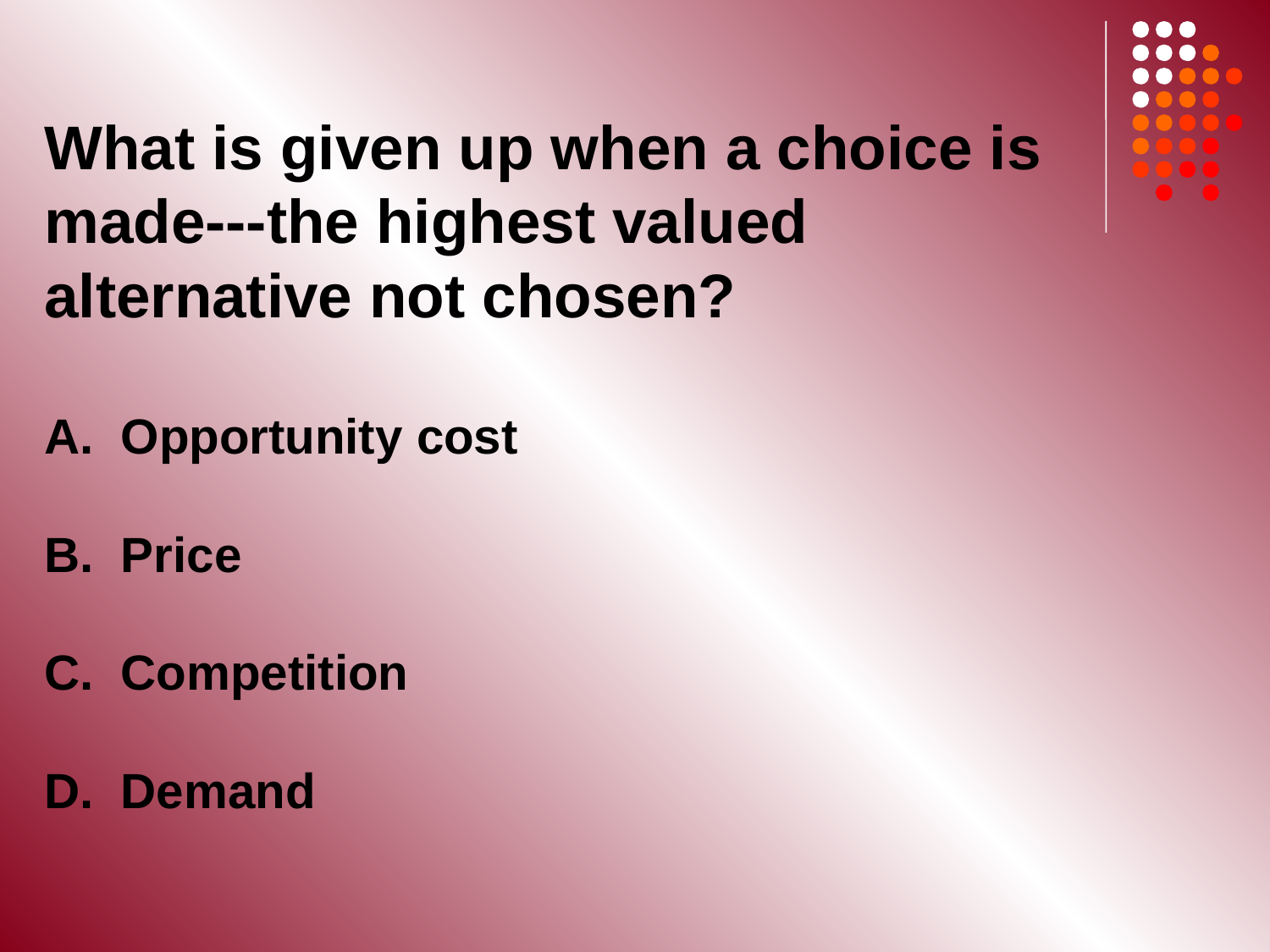

What is given up when a choice is made---the highest valued alternative not chosen?
A.  Opportunity cost
B.  Price
C.  Competition
D.  Demand